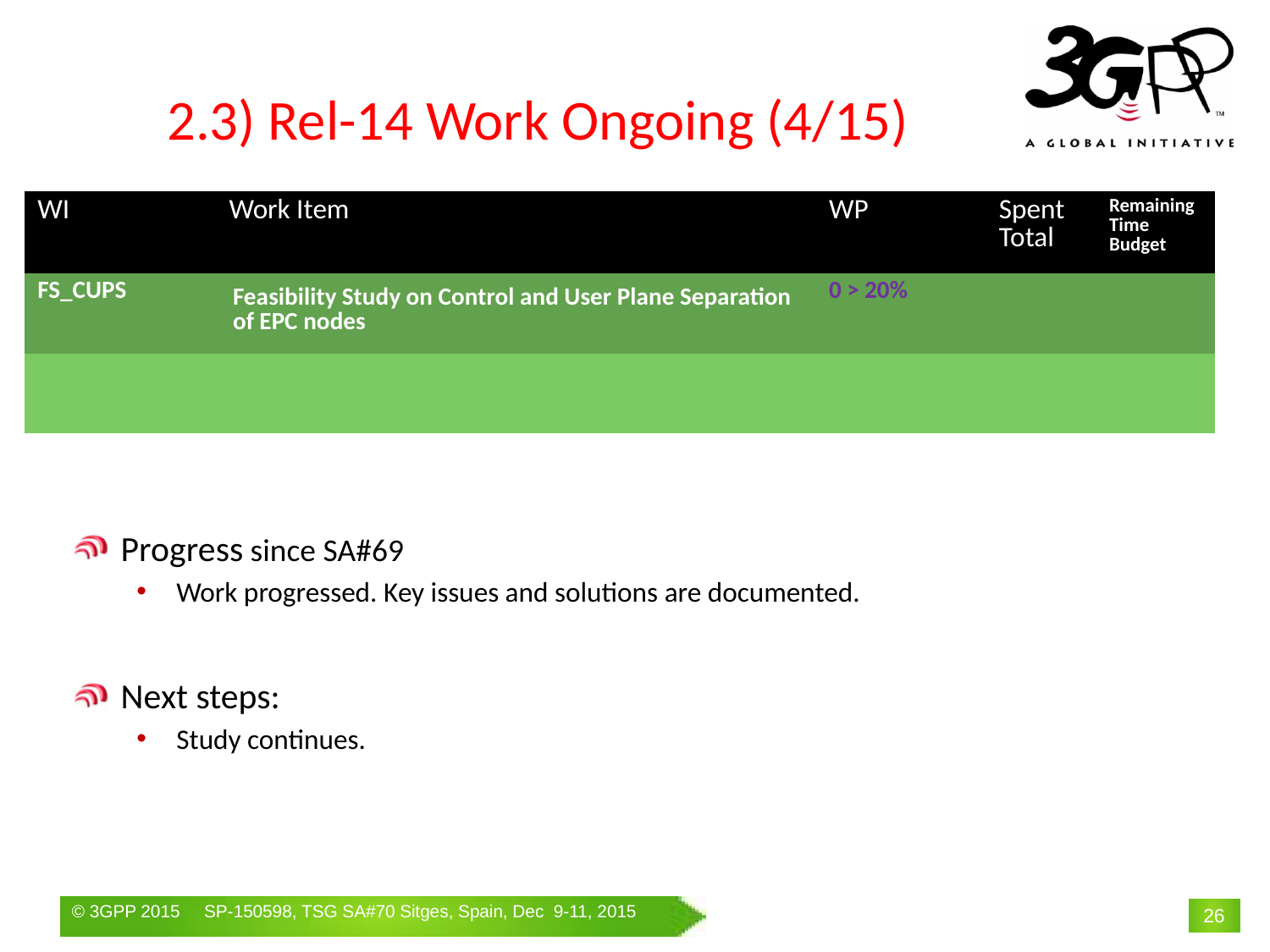

# 2.3) Rel-14 Work Ongoing (4/15)
| WI | Work Item | WP | Spent Total | Remaining Time Budget |
| --- | --- | --- | --- | --- |
| FS\_CUPS | Feasibility Study on Control and User Plane Separation of EPC nodes | 0 > 20% |  |  |
|  |  |  |  |  |
Progress since SA#69
Work progressed. Key issues and solutions are documented.

Next steps:
Study continues.